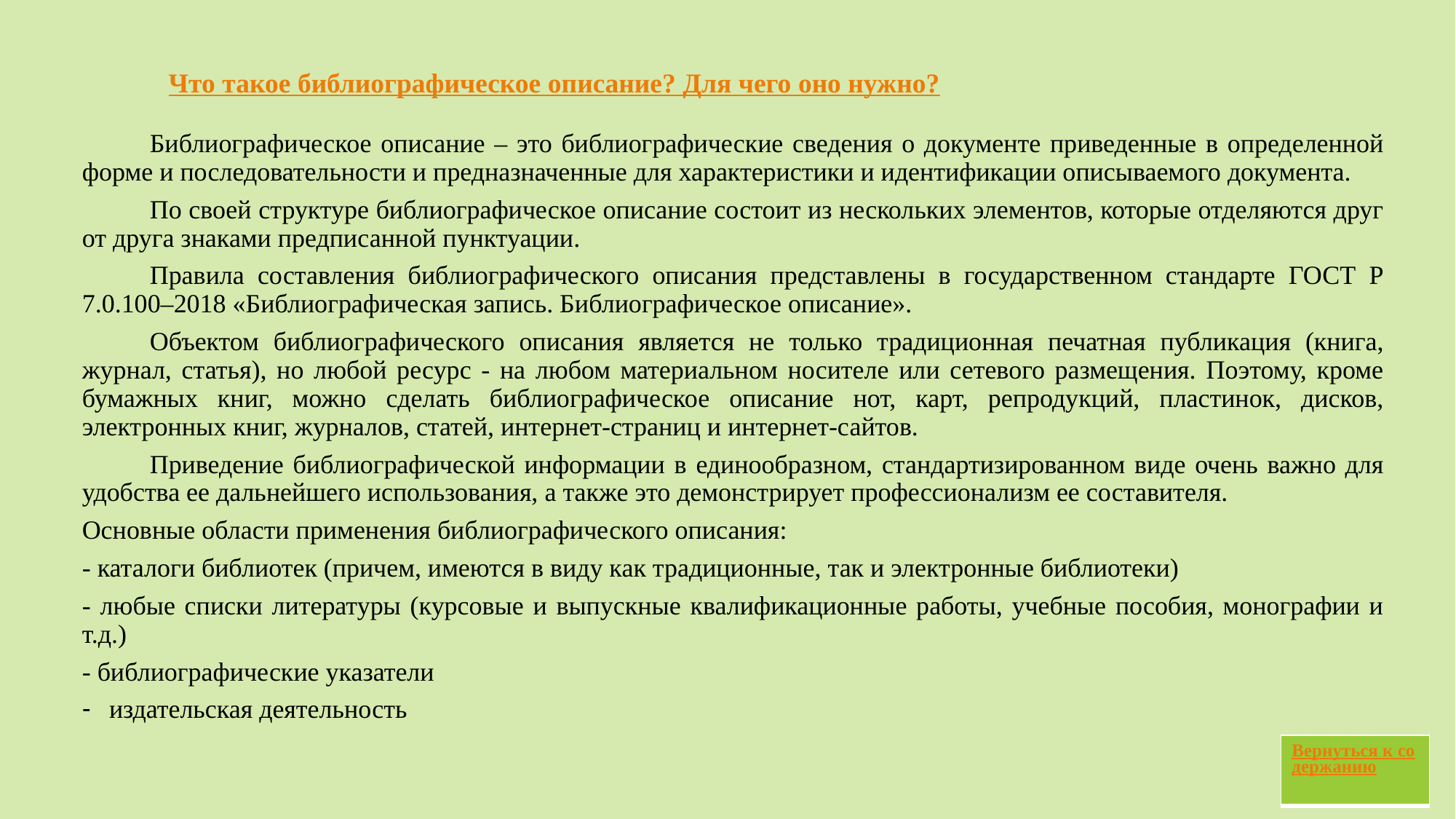

# Что такое библиографическое описание? Для чего оно нужно?
	Библиографическое описание – это библиографические сведения о документе приведенные в определенной форме и последовательности и предназначенные для характеристики и идентификации описываемого документа.
	По своей структуре библиографическое описание состоит из нескольких элементов, которые отделяются друг от друга знаками предписанной пунктуации.
	Правила составления библиографического описания представлены в государственном стандарте ГОСТ Р 7.0.100–2018 «Библиографическая запись. Библиографическое описание».
	Объектом библиографического описания является не только традиционная печатная публикация (книга, журнал, статья), но любой ресурс - на любом материальном носителе или сетевого размещения. Поэтому, кроме бумажных книг, можно сделать библиографическое описание нот, карт, репродукций, пластинок, дисков, электронных книг, журналов, статей, интернет-страниц и интернет-сайтов.
	Приведение библиографической информации в единообразном, стандартизированном виде очень важно для удобства ее дальнейшего использования, а также это демонстрирует профессионализм ее составителя.
Основные области применения библиографического описания:
- каталоги библиотек (причем, имеются в виду как традиционные, так и электронные библиотеки)
- любые списки литературы (курсовые и выпускные квалификационные работы, учебные пособия, монографии и т.д.)
- библиографические указатели
издательская деятельность

| Вернуться к содержанию |
| --- |